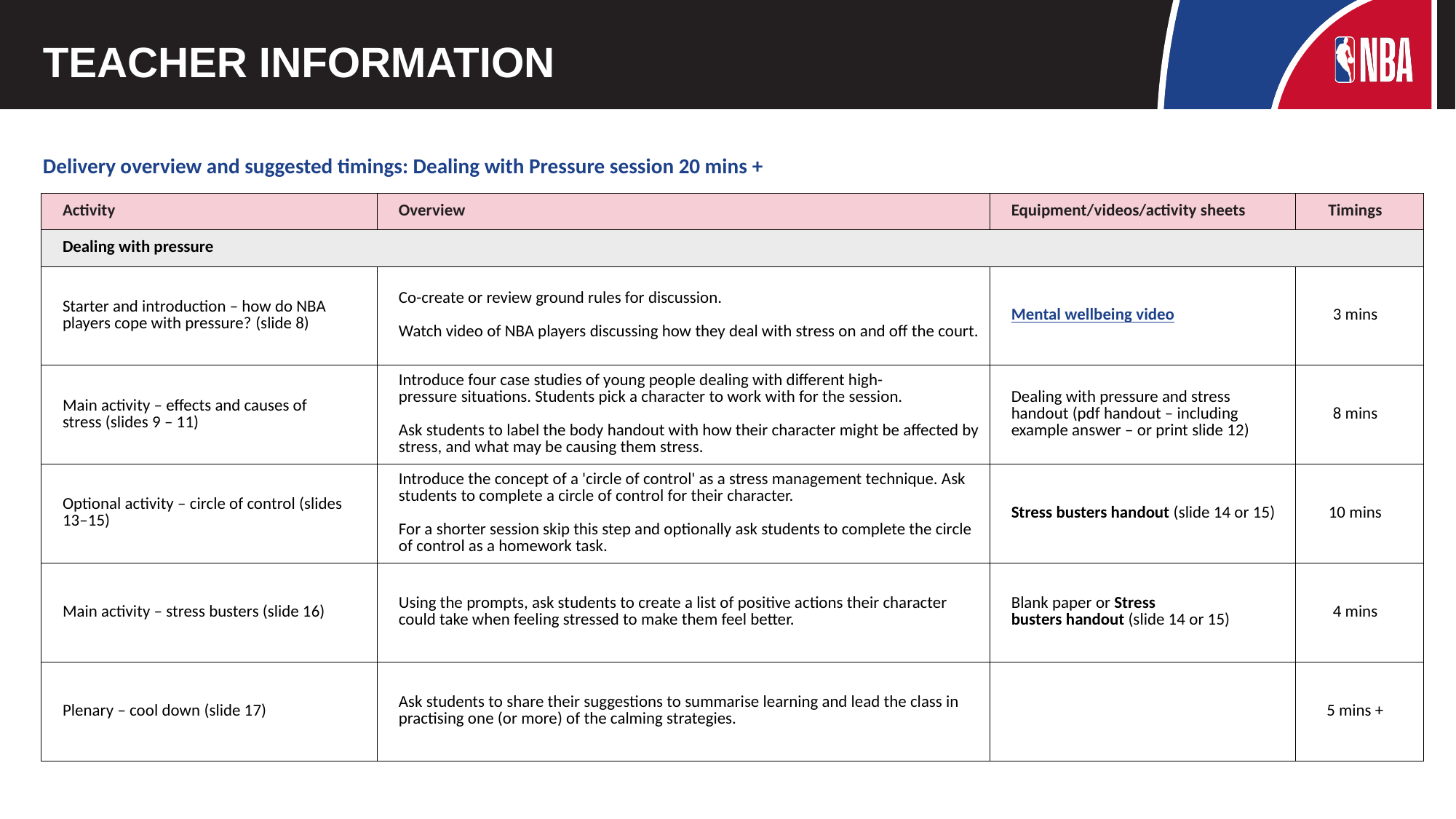

# TEACHER INFORMATION
Delivery overview and suggested timings: Dealing with Pressure session 20 mins +

| Activity | Overview | Equipment/videos/activity sheets | Timings |
| --- | --- | --- | --- |
| Dealing with pressure |  |  |  |
| Starter and introduction – how do NBA players cope with pressure? (slide 8) | Co-create or review ground rules for discussion. Watch video of NBA players discussing how they deal with stress on and off the court. | Mental wellbeing video | 3 mins |
| Main activity – effects and causes of stress (slides 9 – 11) | Introduce four case studies of young people dealing with different high-pressure situations. Students pick a character to work with for the session. Ask students to label the body handout with how their character might be affected by stress, and what may be causing them stress. | Dealing with pressure and stress handout (pdf handout – including example answer – or print slide 12) | 8 mins |
| Optional activity – circle of control (slides 13–15) | Introduce the concept of a 'circle of control' as a stress management technique. Ask students to complete a circle of control for their character.  For a shorter session skip this step and optionally ask students to complete the circle of control as a homework task. | Stress busters handout (slide 14 or 15) | 10 mins |
| Main activity – stress busters (slide 16) | Using the prompts, ask students to create a list of positive actions their character could take when feeling stressed to make them feel better. | Blank paper or Stress busters handout (slide 14 or 15) | 4 mins |
| Plenary – cool down (slide 17) | Ask students to share their suggestions to summarise learning and lead the class in practising one (or more) of the calming strategies. |  | 5 mins + |
5